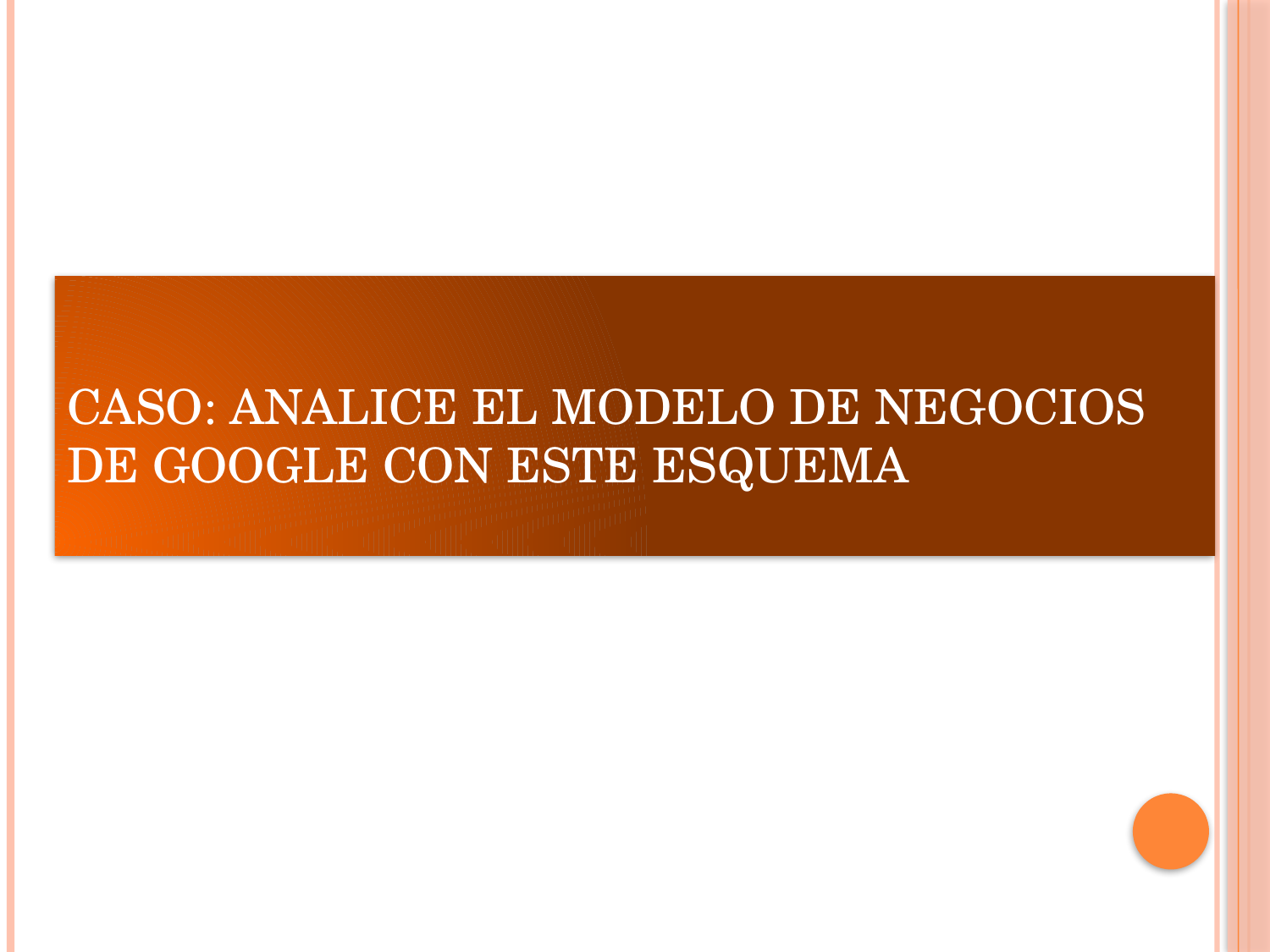

# Caso: Analice el modelo de negocios de Google con este esquema